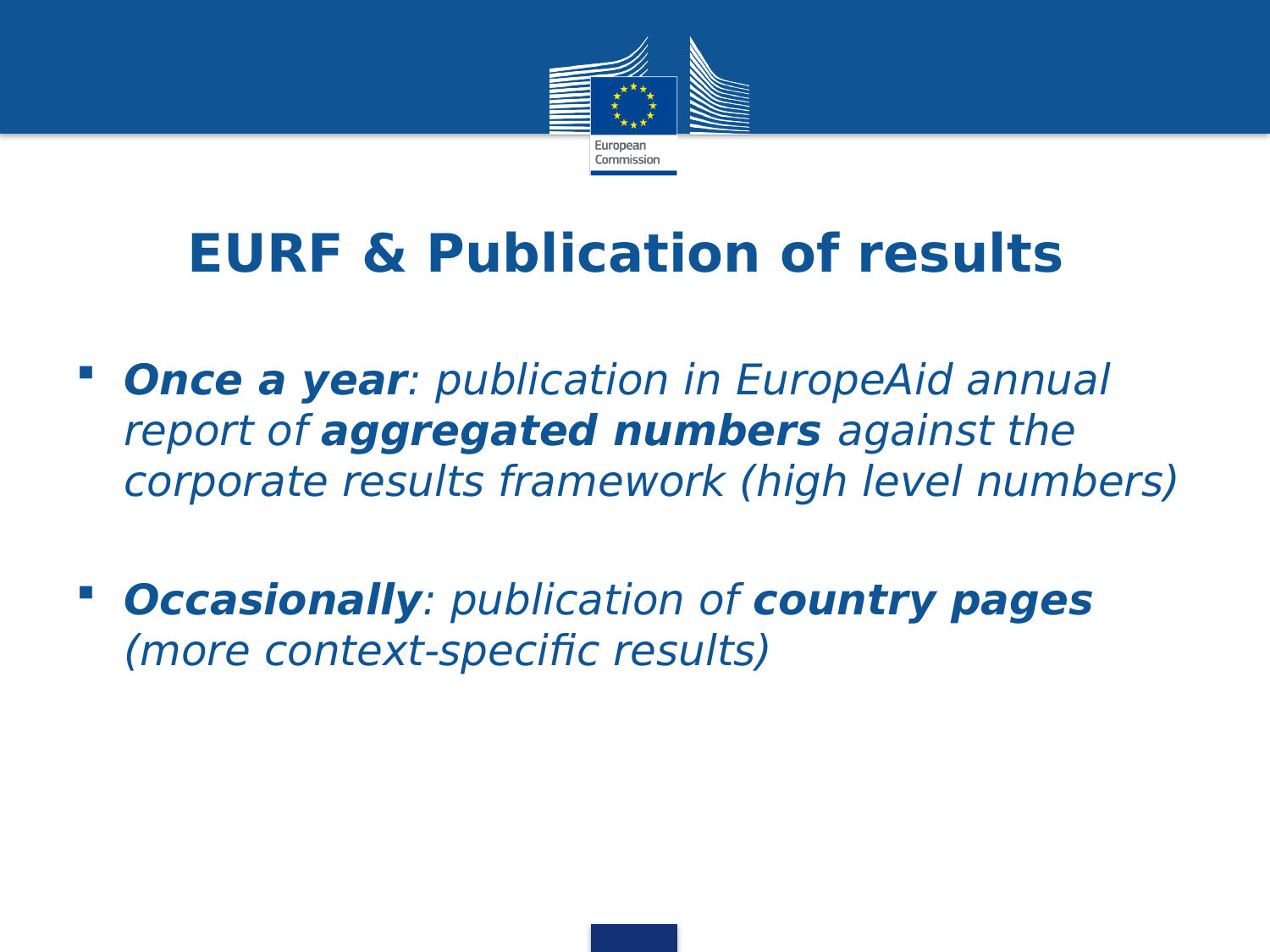

# EURF & Publication of results
Once a year: publication in EuropeAid annual report of aggregated numbers against the corporate results framework (high level numbers)

Occasionally: publication of country pages (more context-specific results)